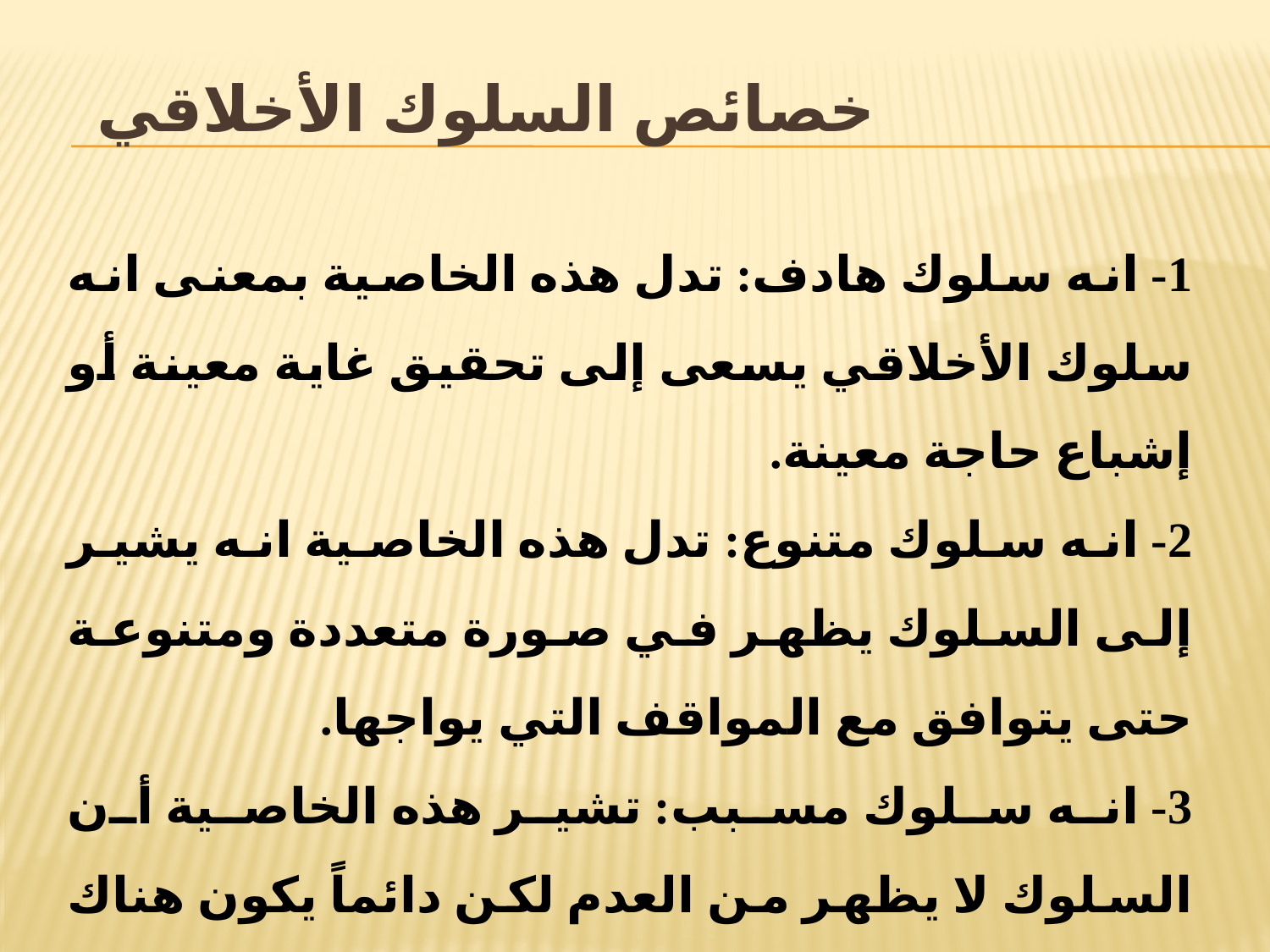

# خصائص السلوك الأخلاقي
1- انه سلوك هادف: تدل هذه الخاصية بمعنى انه سلوك الأخلاقي يسعى إلى تحقيق غاية معينة أو إشباع حاجة معينة.
2- انه سلوك متنوع: تدل هذه الخاصية انه يشير إلى السلوك يظهر في صورة متعددة ومتنوعة حتى يتوافق مع المواقف التي يواجها.
3- انه سلوك مسبب: تشير هذه الخاصية أن السلوك لا يظهر من العدم لكن دائماً يكون هناك سبب يؤدي إلى نشأته.
4- انه سلوك يفترض به المرونة: بمعنى انه يتعدل طبقاً للظروف والمواقف المختلفة التي تواجه الفرد